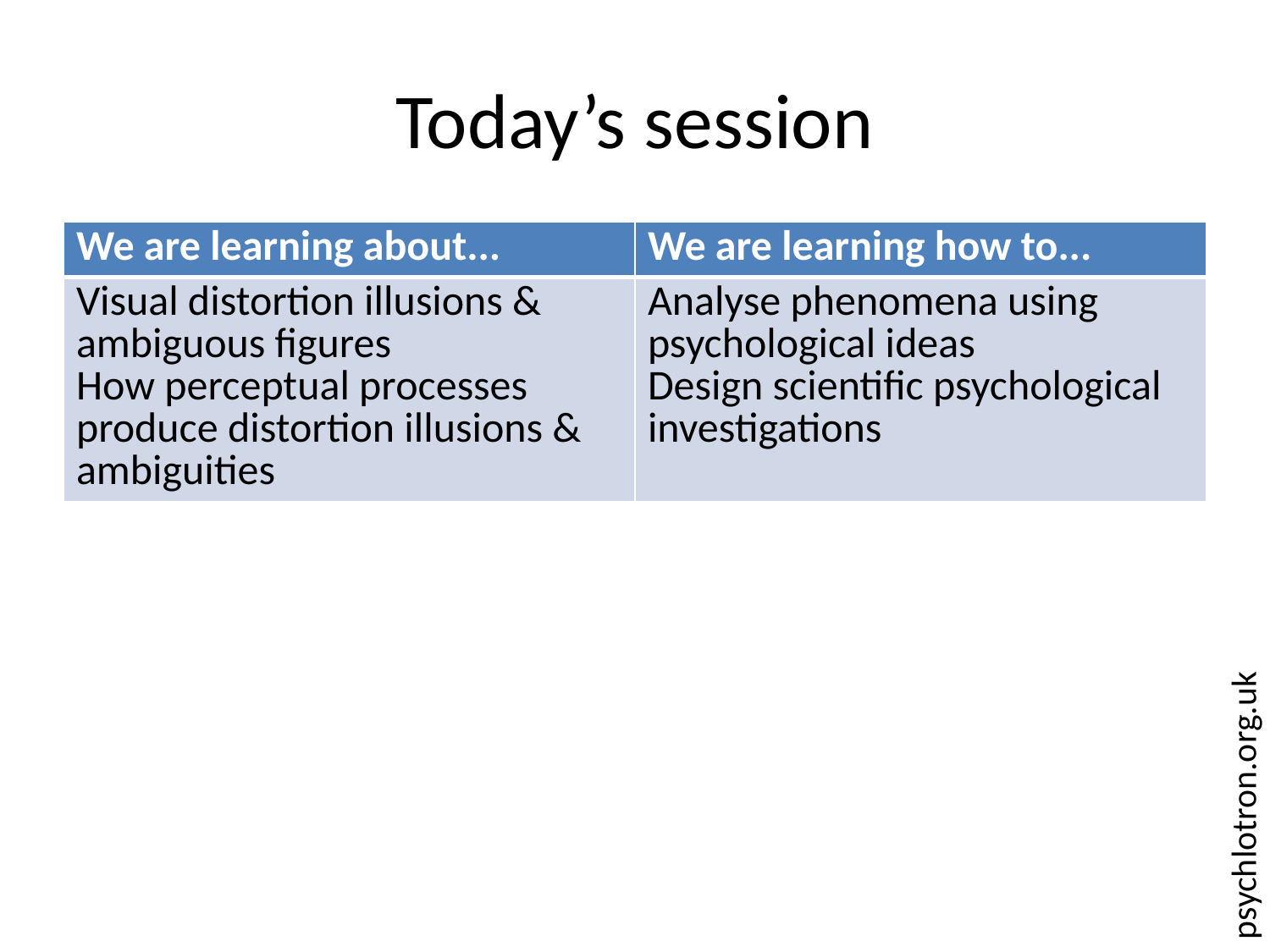

# Today’s session
| We are learning about... | We are learning how to... |
| --- | --- |
| Visual distortion illusions & ambiguous figures How perceptual processes produce distortion illusions & ambiguities | Analyse phenomena using psychological ideas Design scientific psychological investigations |